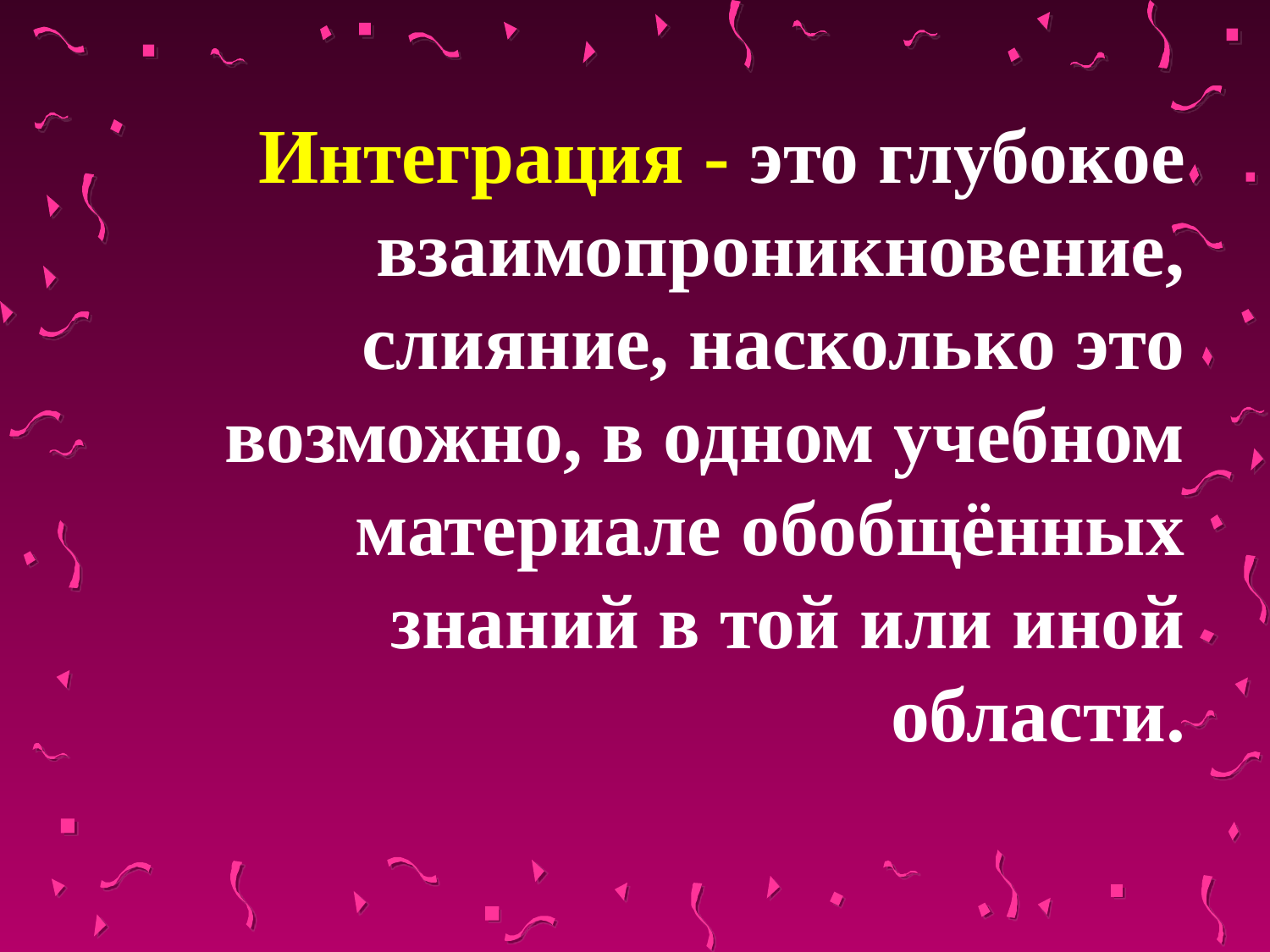

Интеграция - это глубокое взаимопроникновение, слияние, насколько это возможно, в одном учебном материале обобщённых знаний в той или иной области.